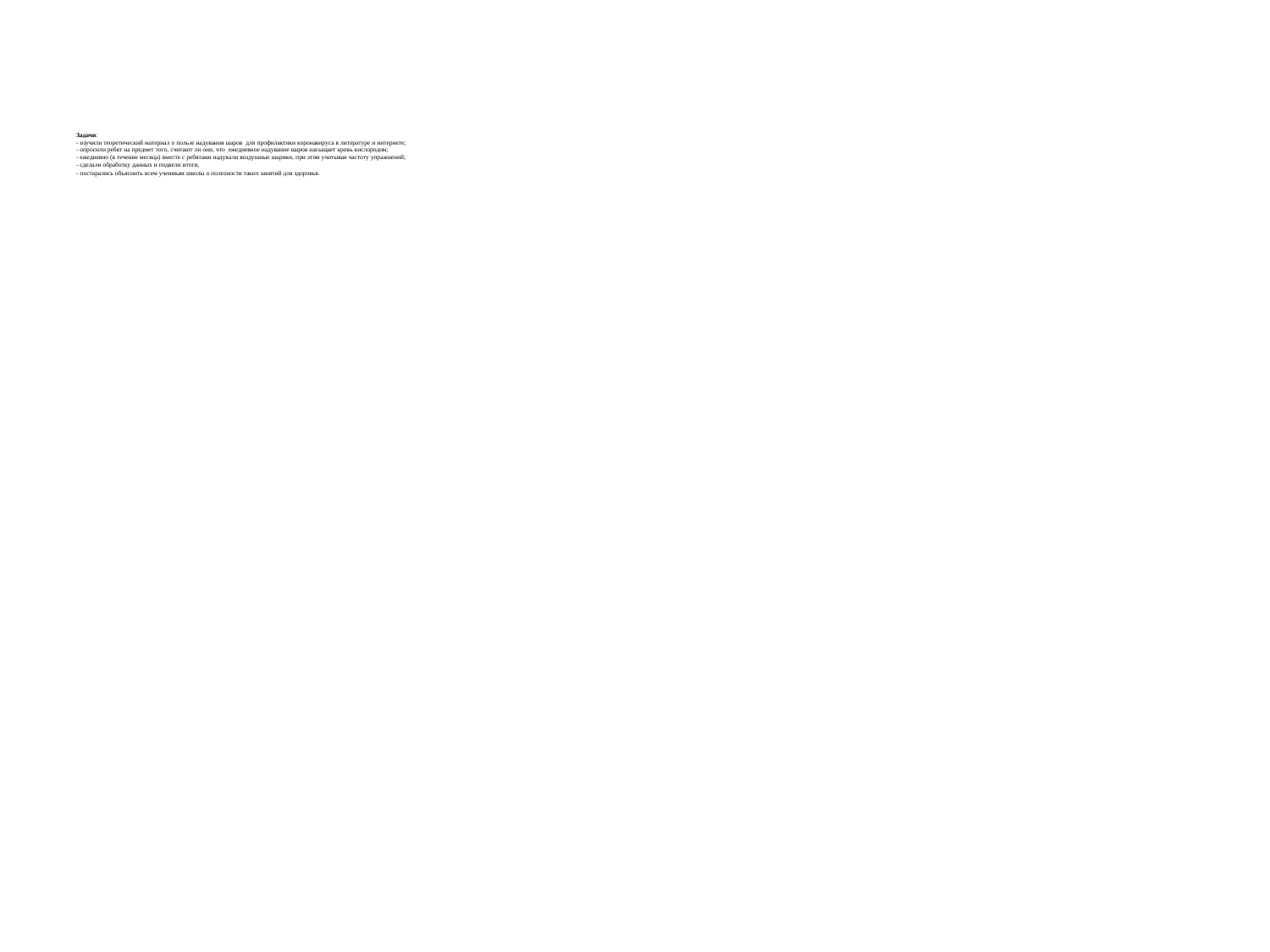

# Задачи: - изучили теоретический материал о пользе надувания шаров  для профилактики коронавируса в литературе и интернете; - опросили ребят на предмет того, считают ли они, что  ежедневное надувание шаров насыщает кровь кислородом; - ежедневно (в течение месяца) вместе с ребятами надували воздушные шарики, при этом учитывая частоту упражнений; - сделали обработку данных и подвели итоги, - постарались объяснить всем ученикам школы о полезности таких занятий для здоровья.